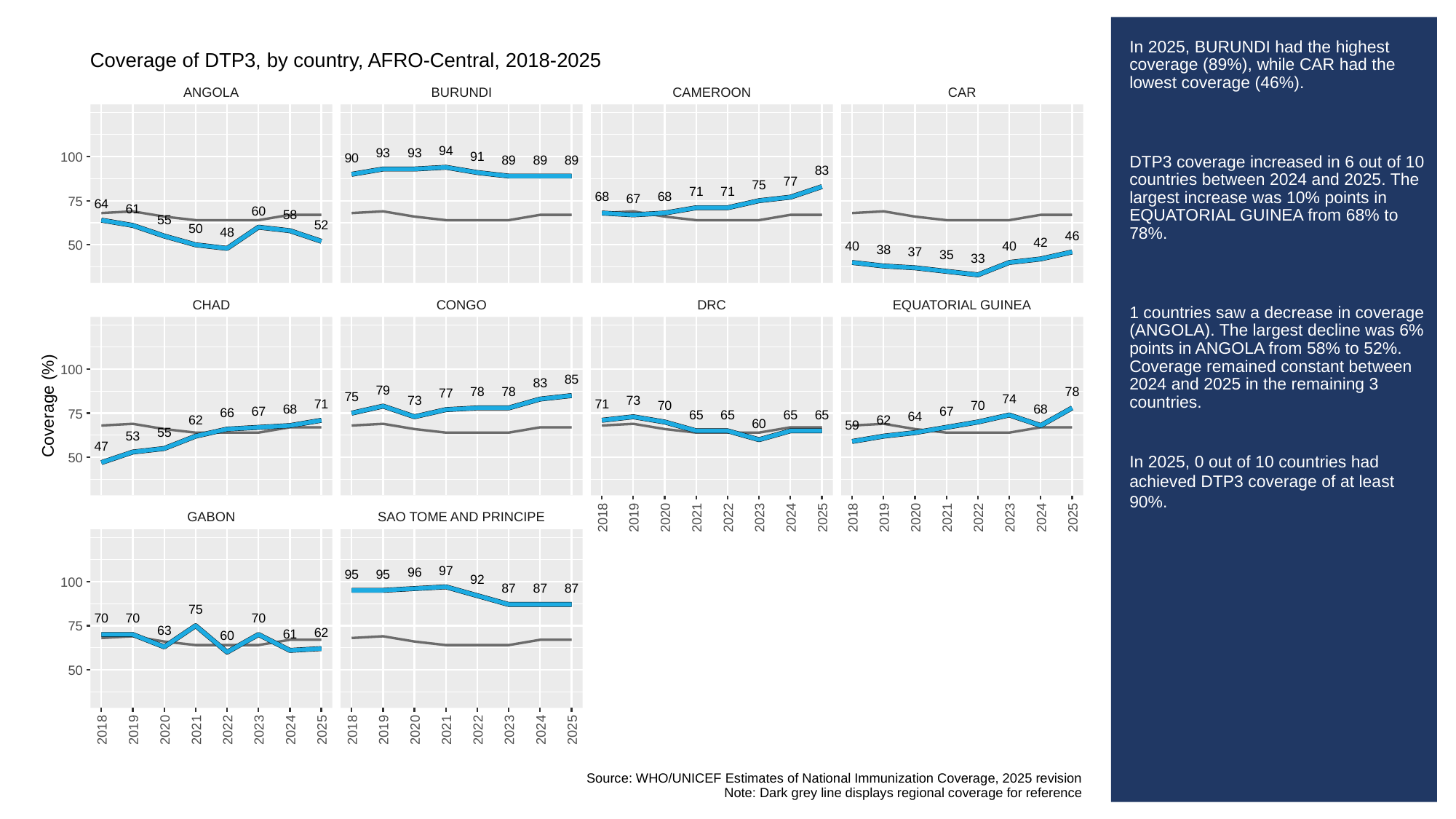

# In 2025, BURUNDI had the highest coverage (89%), while CAR had the lowest coverage (46%).

DTP3 coverage increased in 6 out of 10 countries between 2024 and 2025. The largest increase was 10% points in EQUATORIAL GUINEA from 68% to 78%.

1 countries saw a decrease in coverage (ANGOLA). The largest decline was 6% points in ANGOLA from 58% to 52%. Coverage remained constant between 2024 and 2025 in the remaining 3 countries.

In 2025, 0 out of 10 countries had achieved DTP3 coverage of at least 90%.

Coverage of DTP3, by country, AFRO-Central, 2018-2025
ANGOLA
BURUNDI
CAMEROON
CAR

94
93
93
91
100
90
89
89
89

83

77

75
71
71

68
68
67
75
64

61
60
58

55
52

50
48
46
42
50
40
40
38

37
35

33

CHAD
CONGO
DRC
EQUATORIAL GUINEA

100

85
83
79
78
78
78
77

75
74
73
73

71
71
Coverage (%)
70
70
68
68
67
67
66

75
65
65
65
65
64

62
62

60
59

55
53

47
50

GABON
SAO TOME AND PRINCIPE
2018
2019
2020
2021
2022
2023
2024
2025
2018
2019
2020
2021
2022
2023
2024
2025

97
96
95
95
92
100

87
87
87

75
70
70
70
75
63

62
61
60

50

2018
2019
2020
2021
2022
2023
2024
2025
2018
2019
2020
2021
2022
2023
2024
2025
Source: WHO/UNICEF Estimates of National Immunization Coverage, 2025 revision
Note: Dark grey line displays regional coverage for reference